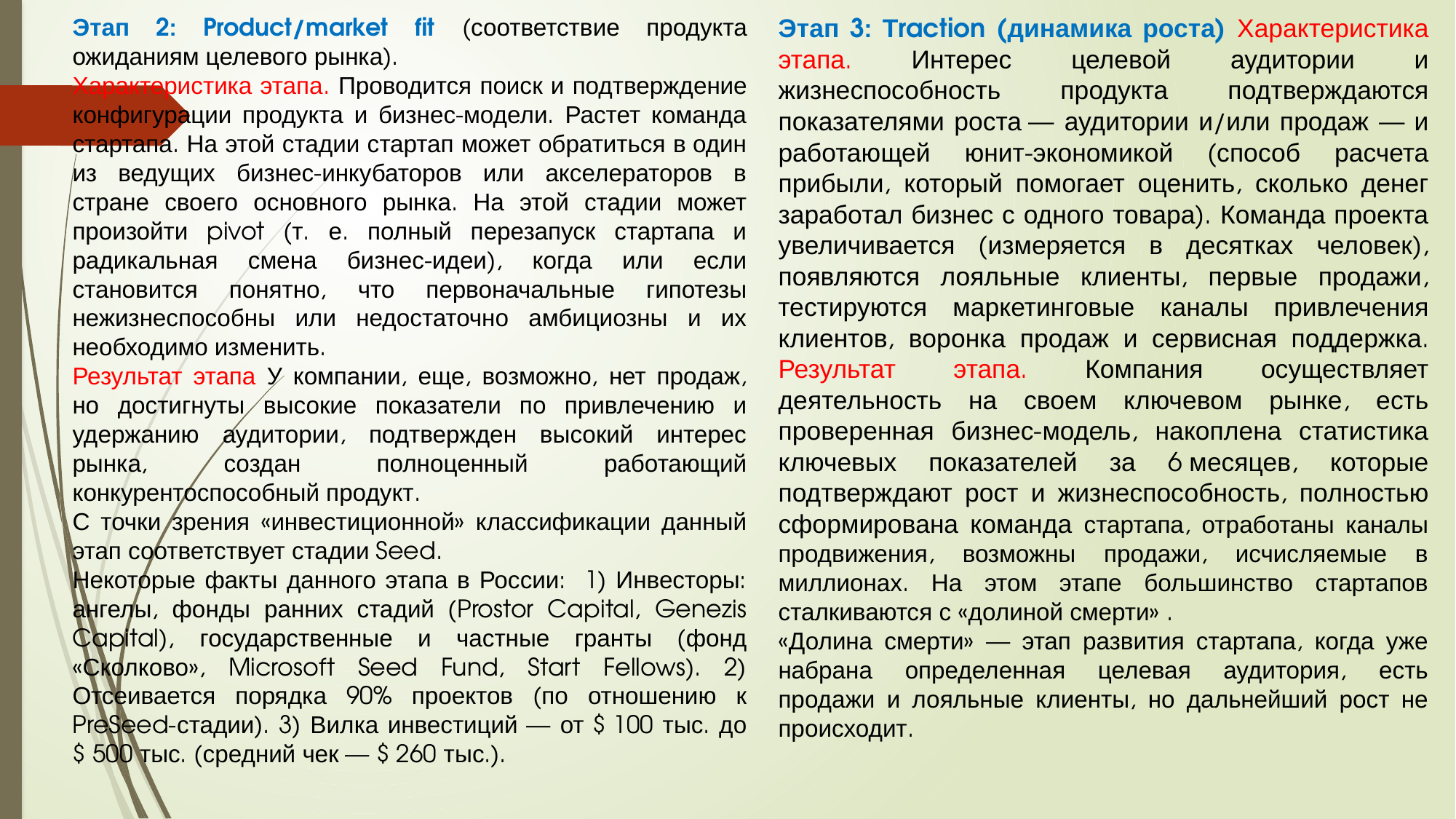

Этап 2: Product/market fit (соответствие продукта ожиданиям целевого рынка).
Характеристика этапа. Проводится поиск и подтверждение конфигурации продукта и бизнес-модели. Растет команда стартапа. На этой стадии стартап может обратиться в один из ведущих бизнес-инкубаторов или акселераторов в стране своего основного рынка. На этой стадии может произойти pivot (т. е. полный перезапуск стартапа и радикальная смена бизнес-идеи), когда или если становится понятно, что первоначальные гипотезы нежизнеспособны или недостаточно амбициозны и их необходимо изменить.
Результат этапа У компании, еще, возможно, нет продаж, но достигнуты высокие показатели по привлечению и удержанию аудитории, подтвержден высокий интерес рынка, создан полноценный работающий конкурентоспособный продукт.
С точки зрения «инвестиционной» классификации данный этап соответствует стадии Seed.
Некоторые факты данного этапа в России:  1) Инвесторы: ангелы, фонды ранних стадий (Prostor Capital, Genezis Capital), государственные и частные гранты (фонд «Сколково», Microsoft Seed Fund, Start Fellows). 2) Отсеивается порядка 90% проектов (по отношению к PreSeed-стадии). 3) Вилка инвестиций — от $ 100 тыс. до $ 500 тыс. (средний чек — $ 260 тыс.).
Этап 3: Тraction (динамика роста) Характеристика этапа. Интерес целевой аудитории и жизнеспособность продукта подтверждаются показателями роста — аудитории и/или продаж — и работающей юнит-экономикой (способ расчета прибыли, который помогает оценить, сколько денег заработал бизнес с одного товара). Команда проекта увеличивается (измеряется в десятках человек), появляются лояльные клиенты, первые продажи, тестируются маркетинговые каналы привлечения клиентов, воронка продаж и сервисная поддержка. Результат этапа. Компания осуществляет деятельность на своем ключевом рынке, есть проверенная бизнес-модель, накоплена статистика ключевых показателей за 6 месяцев, которые подтверждают рост и жизнеспособность, полностью сформирована команда стартапа, отработаны каналы продвижения, возможны продажи, исчисляемые в миллионах. На этом этапе большинство стартапов сталкиваются с «долиной смерти» .
«Долина смерти» — этап развития стартапа, когда уже набрана определенная целевая аудитория, есть продажи и лояльные клиенты, но дальнейший рост не происходит.